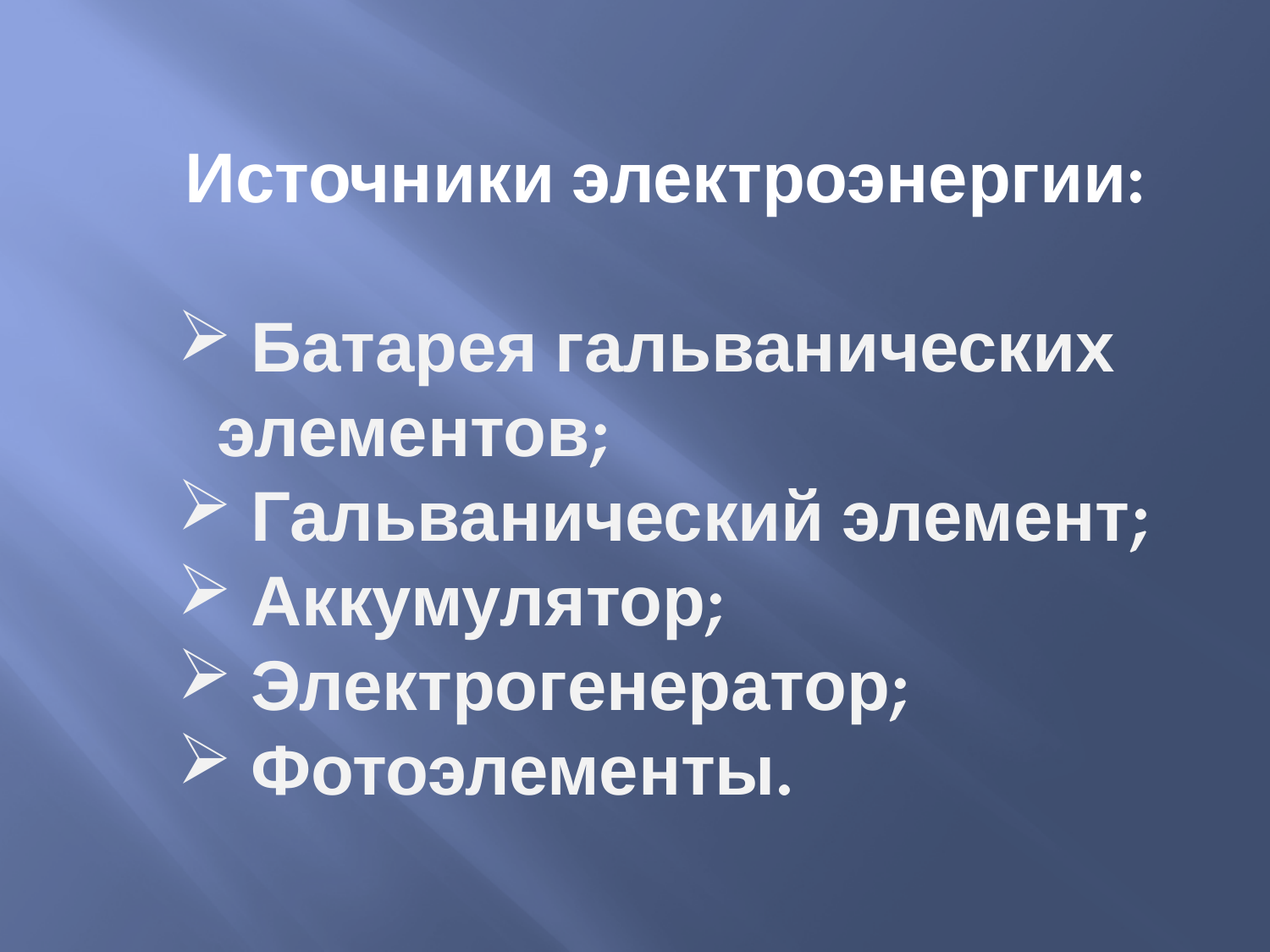

Источники электроэнергии:

 Батарея гальванических элементов;
 Гальванический элемент;
 Аккумулятор;
 Электрогенератор;
 Фотоэлементы.